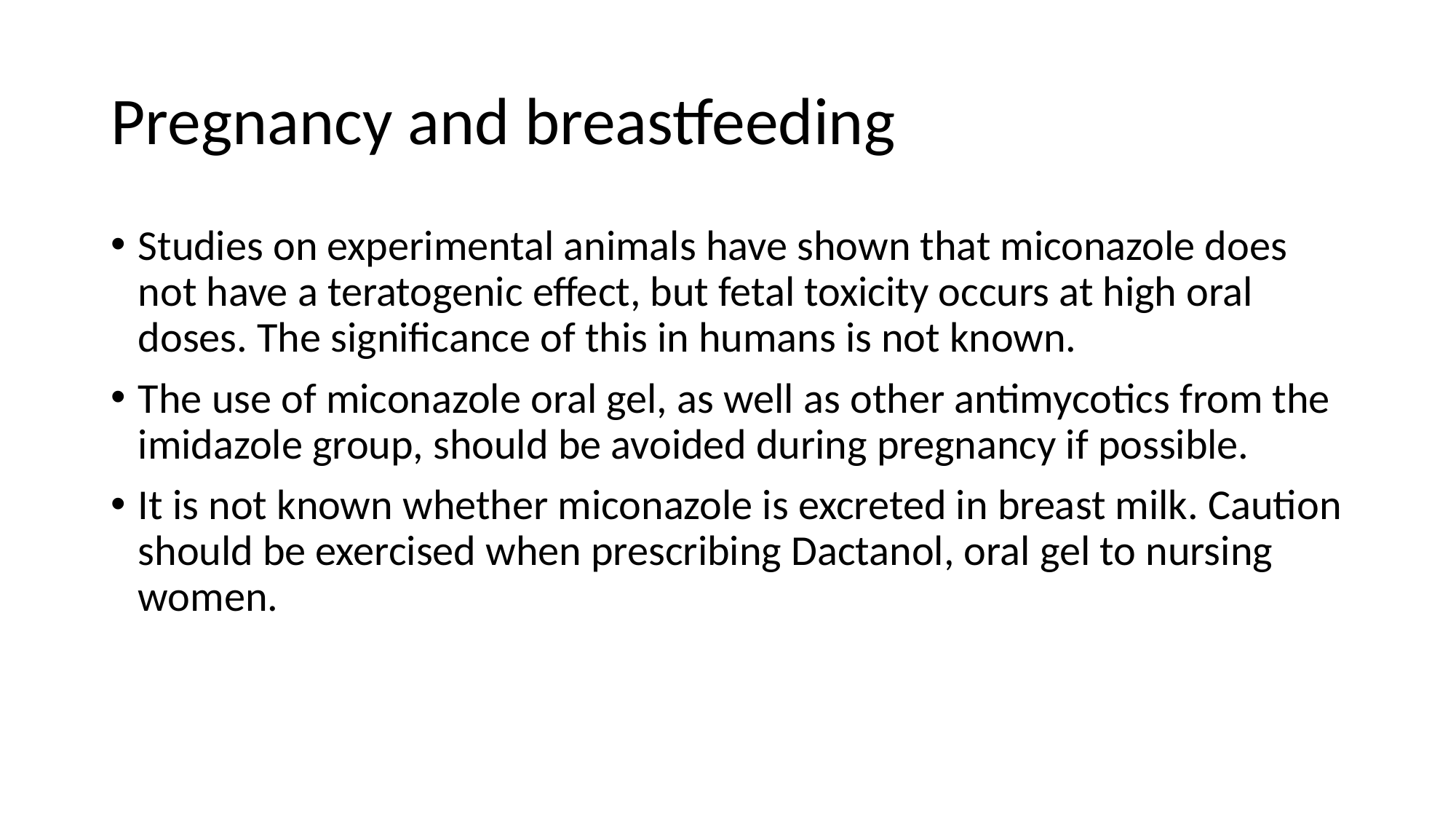

# Pregnancy and breastfeeding
Studies on experimental animals have shown that miconazole does not have a teratogenic effect, but fetal toxicity occurs at high oral doses. The significance of this in humans is not known.
The use of miconazole oral gel, as well as other antimycotics from the imidazole group, should be avoided during pregnancy if possible.
It is not known whether miconazole is excreted in breast milk. Caution should be exercised when prescribing Dactanol, oral gel to nursing women.